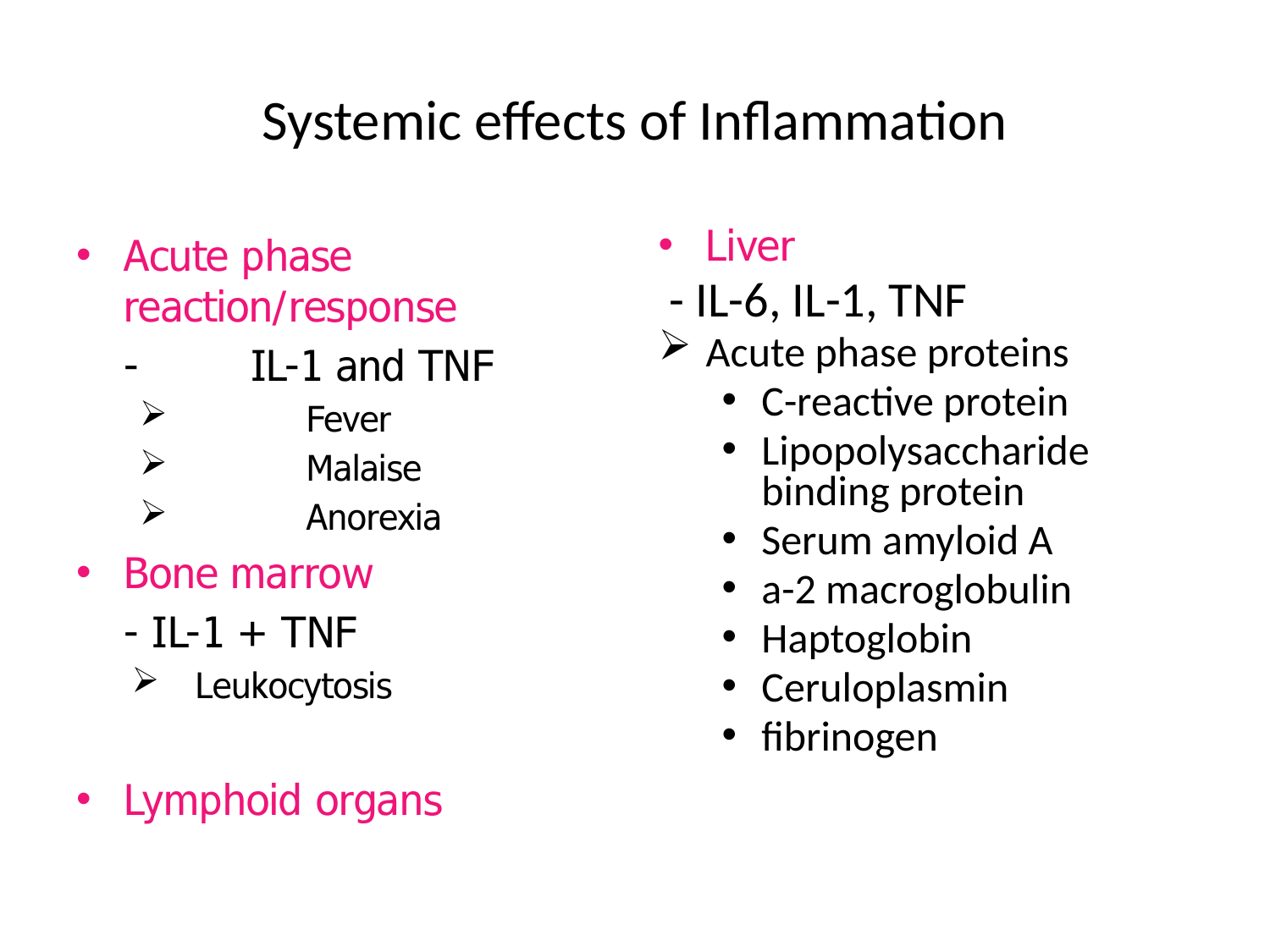

# Systemic effects of Inflammation
Acute phase reaction/response
	-	IL-1 and TNF
	Fever
	Malaise
	Anorexia
Bone marrow
	- IL-1 + TNF
Leukocytosis

Lymphoid organs
Liver
 - IL-6, IL-1, TNF
Acute phase proteins
C-reactive protein
Lipopolysaccharide binding protein
Serum amyloid A
a-2 macroglobulin
Haptoglobin
Ceruloplasmin
fibrinogen